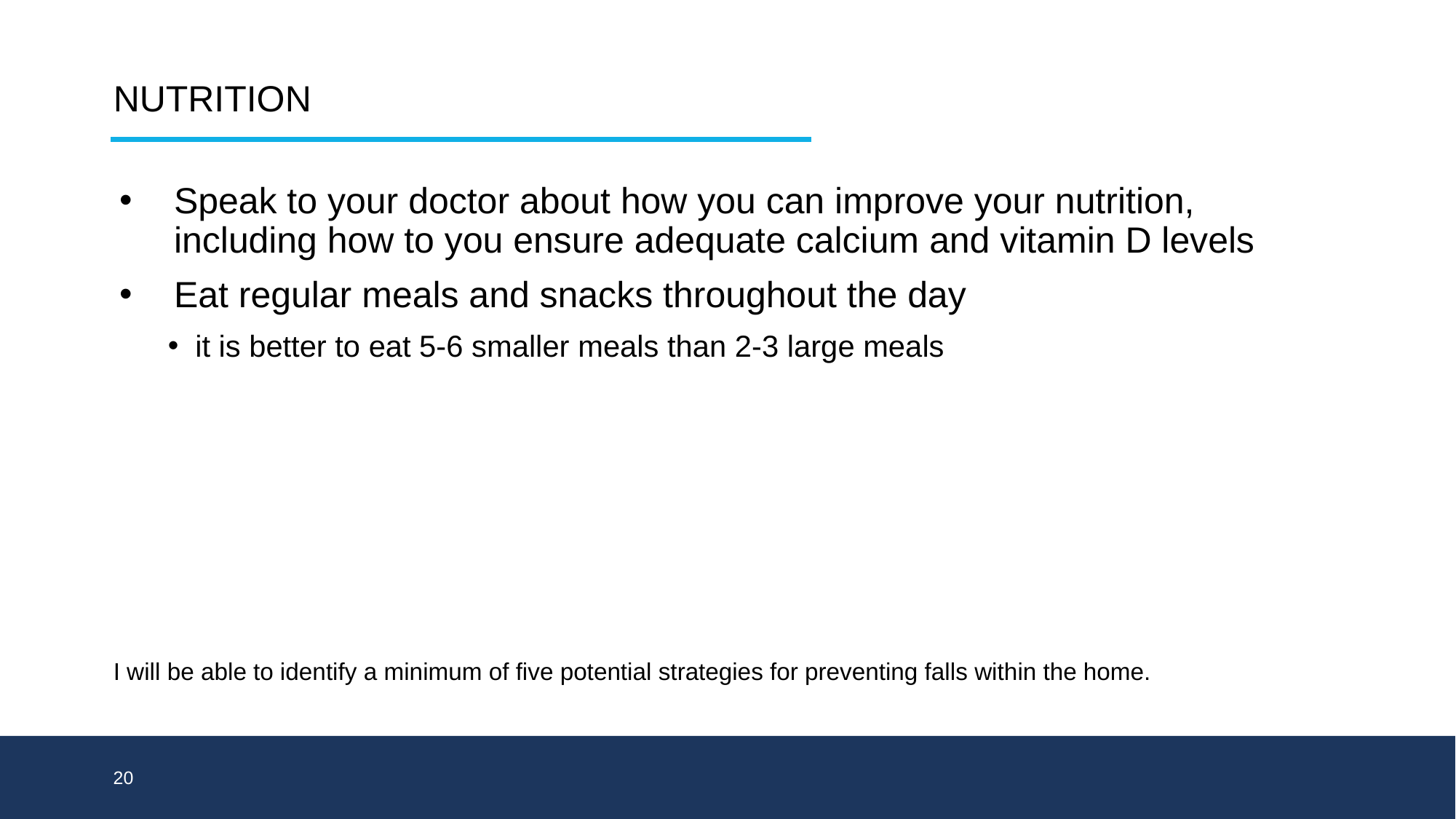

# Nutrition
Speak to your doctor about how you can improve your nutrition, including how to you ensure adequate calcium and vitamin D levels
Eat regular meals and snacks throughout the day
it is better to eat 5-6 smaller meals than 2-3 large meals

I will be able to identify a minimum of five potential strategies for preventing falls within the home.